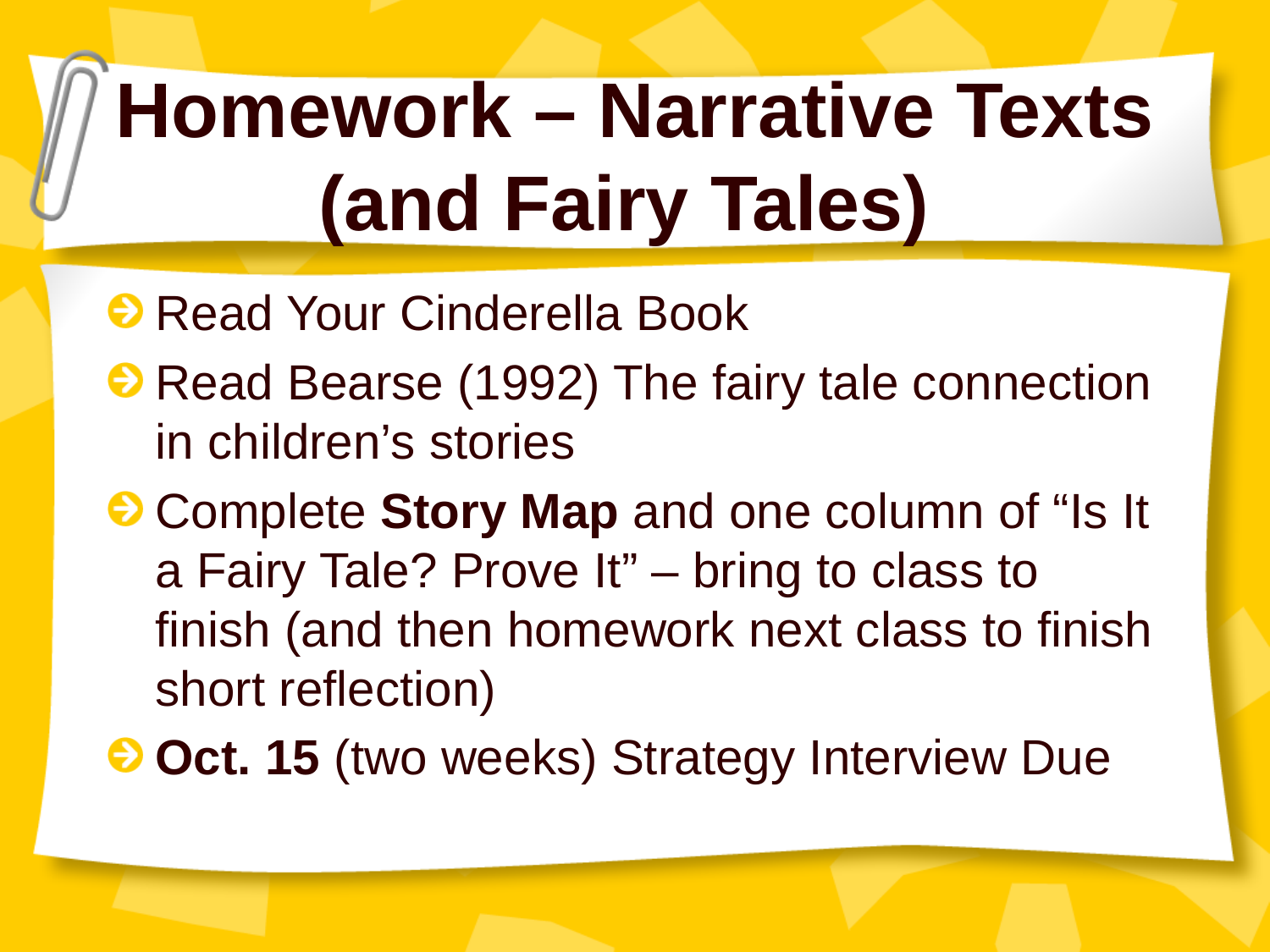

# Homework – Narrative Texts (and Fairy Tales)
Read Your Cinderella Book
Read Bearse (1992) The fairy tale connection in children’s stories
Complete Story Map and one column of “Is It a Fairy Tale? Prove It” – bring to class to finish (and then homework next class to finish short reflection)
Oct. 15 (two weeks) Strategy Interview Due